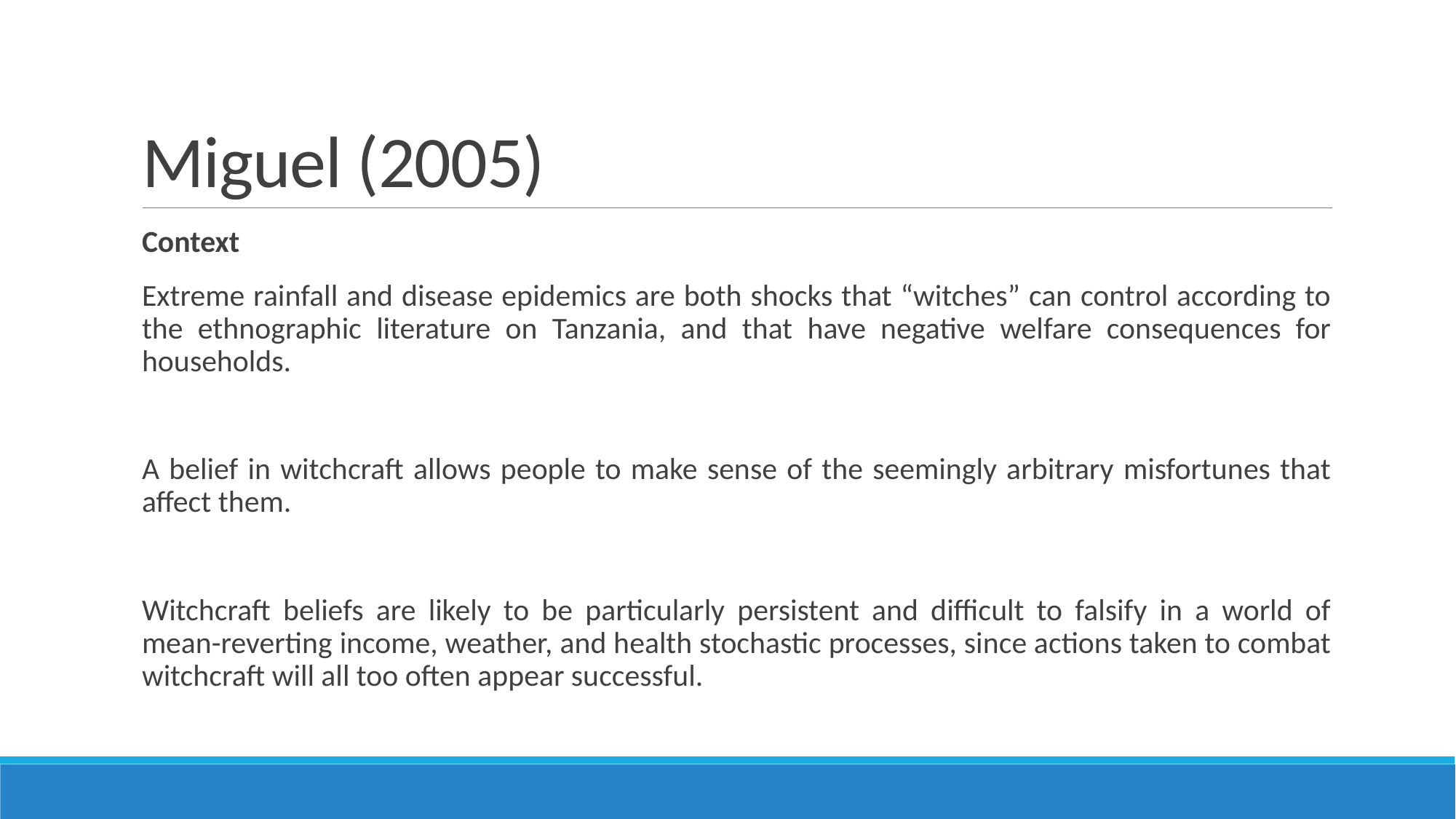

# Miguel (2005)
Context
Extreme rainfall and disease epidemics are both shocks that “witches” can control according to the ethnographic literature on Tanzania, and that have negative welfare consequences for households.

A belief in witchcraft allows people to make sense of the seemingly arbitrary misfortunes that affect them.

Witchcraft beliefs are likely to be particularly persistent and difficult to falsify in a world of mean-reverting income, weather, and health stochastic processes, since actions taken to combat witchcraft will all too often appear successful.